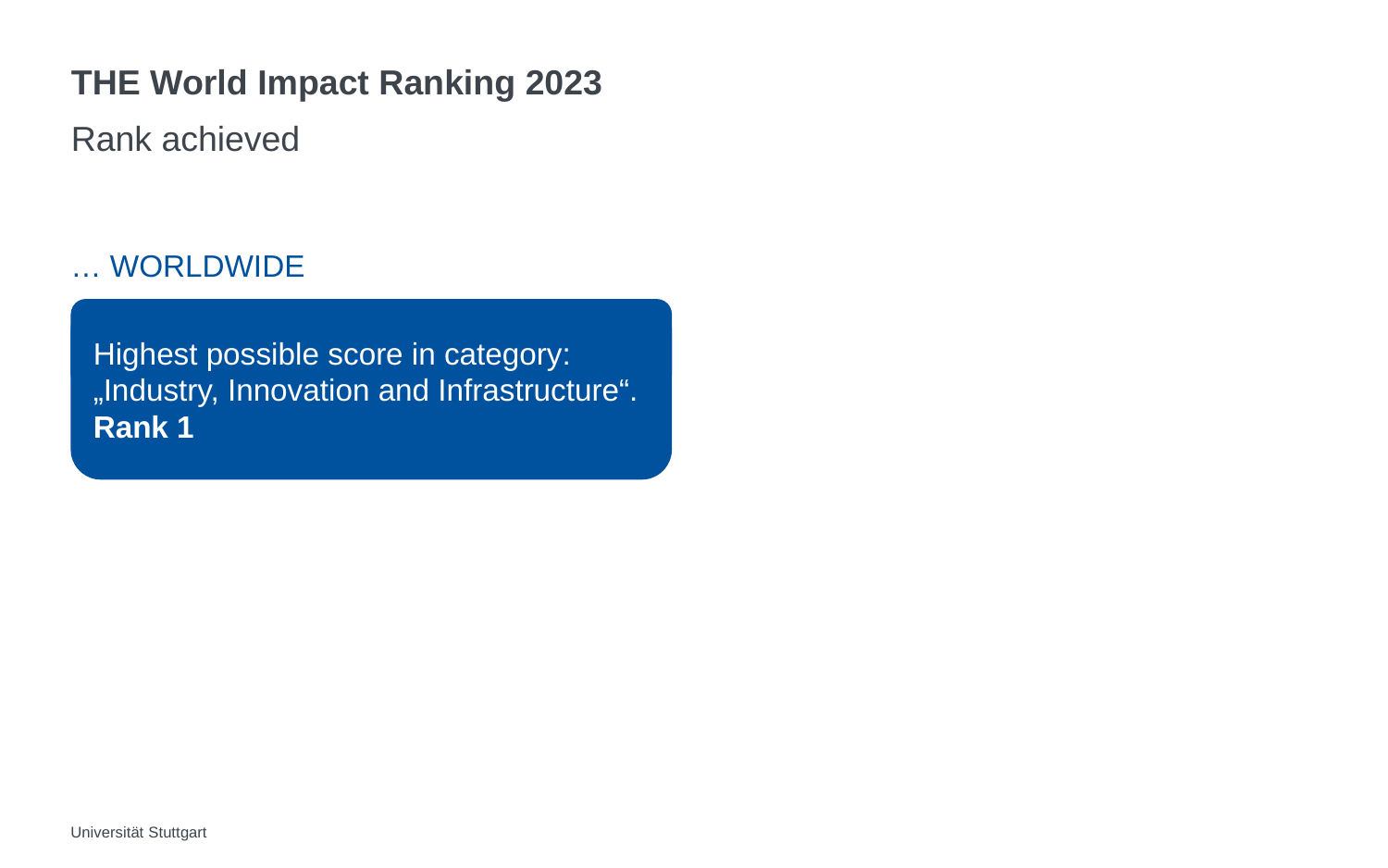

# THE World Impact Ranking 2023
Rank achieved
… Worldwide

Highest possible score in category: „Industry, Innovation and Infrastructure“.
Rank 1
Universität Stuttgart